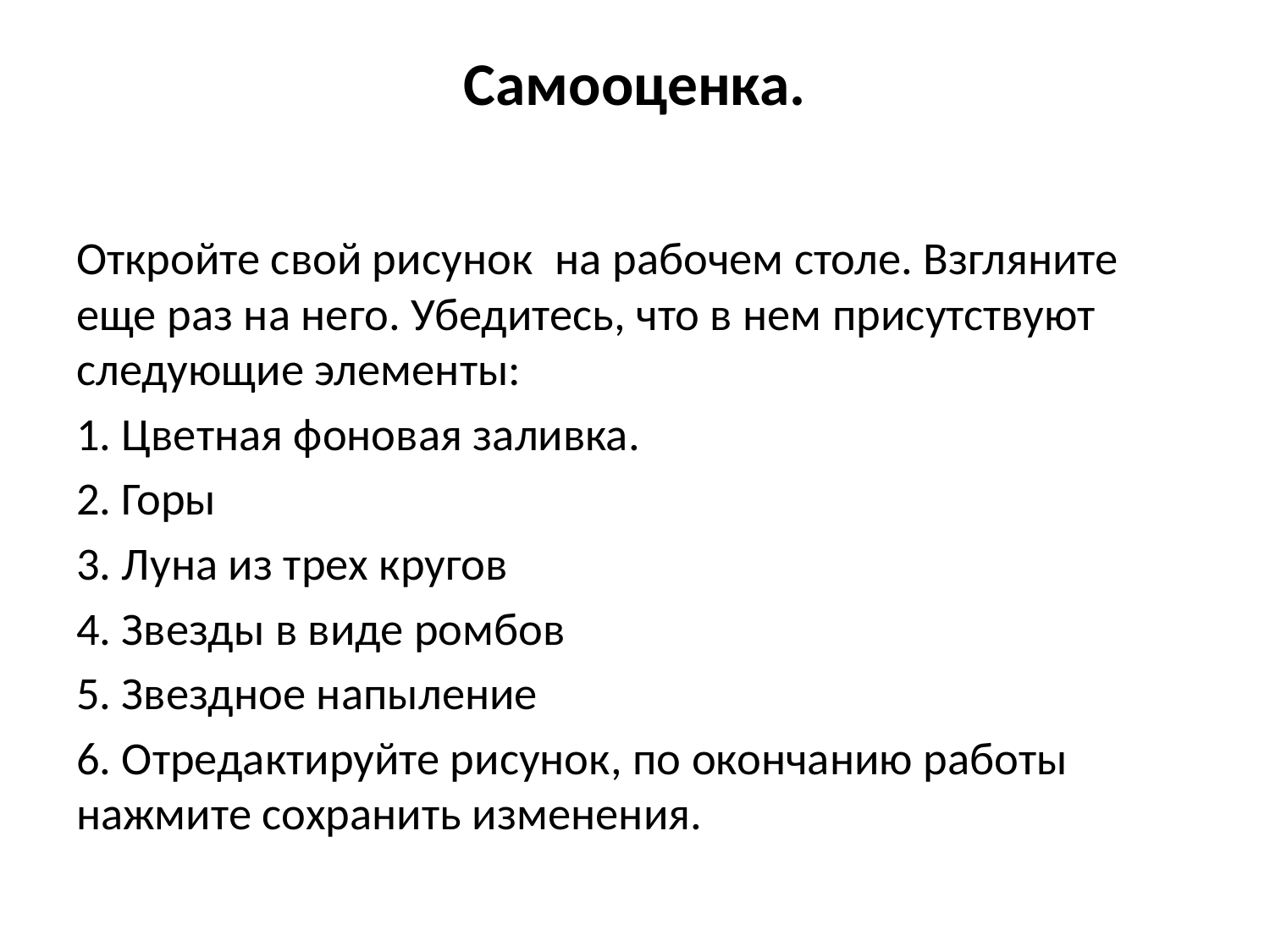

# Самооценка.
Откройте свой рисунок  на рабочем столе. Взгляните еще раз на него. Убедитесь, что в нем присутствуют следующие элементы:
1. Цветная фоновая заливка.
2. Горы
3. Луна из трех кругов
4. Звезды в виде ромбов
5. Звездное напыление
6. Отредактируйте рисунок, по окончанию работы нажмите сохранить изменения.